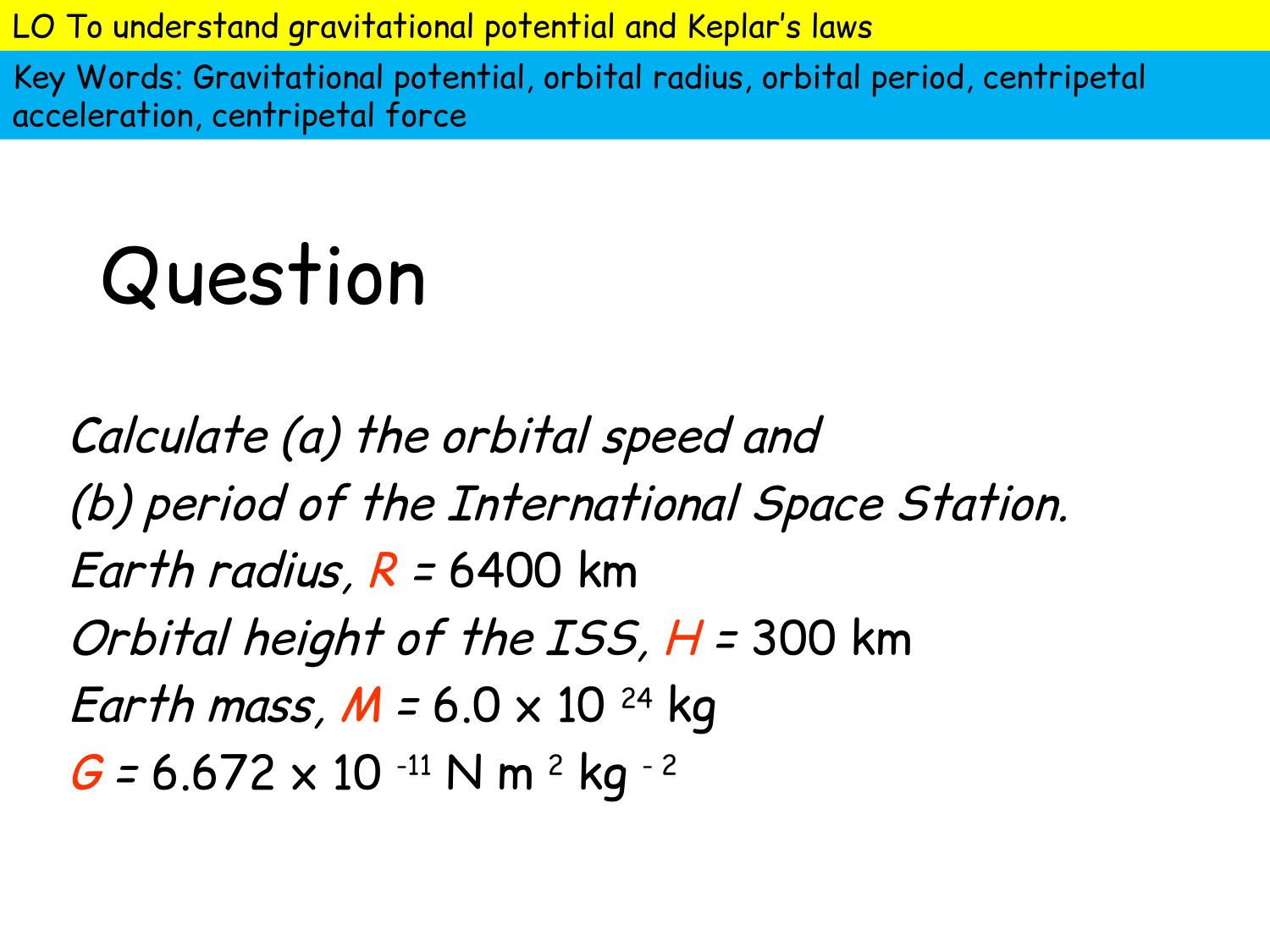

# Question
Calculate (a) the orbital speed and
(b) period of the International Space Station.
Earth radius, R = 6400 km
Orbital height of the ISS, H = 300 km
Earth mass, M = 6.0 x 10 24 kg
G = 6.672 x 10 -11 N m 2 kg - 2